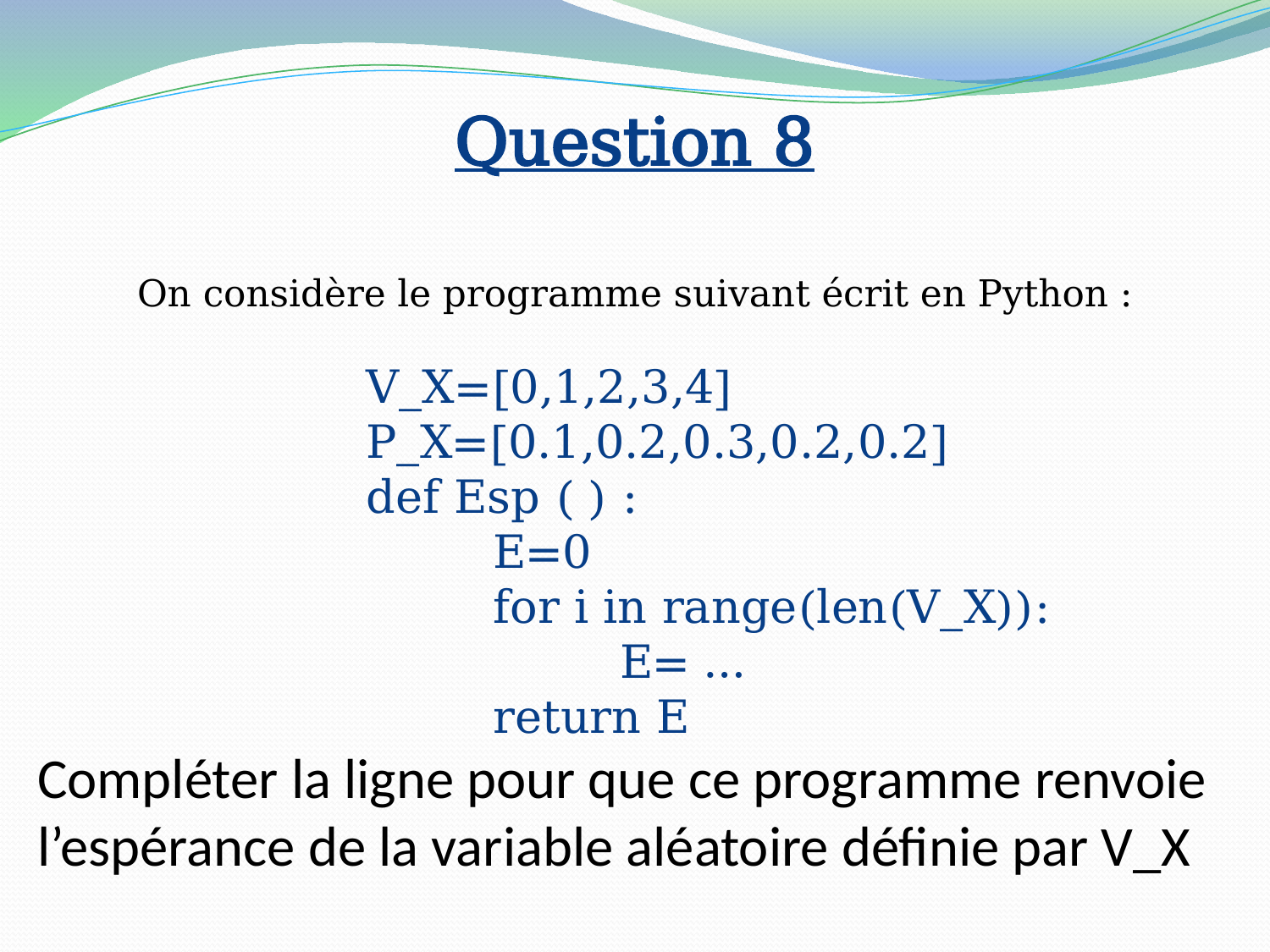

# Question 8
On considère le programme suivant écrit en Python :

V_X=[0,1,2,3,4]
P_X=[0.1,0.2,0.3,0.2,0.2]
def Esp ( ) :
	E=0
	for i in range(len(V_X)):
		E= …
	return E
Compléter la ligne pour que ce programme renvoie l’espérance de la variable aléatoire définie par V_X